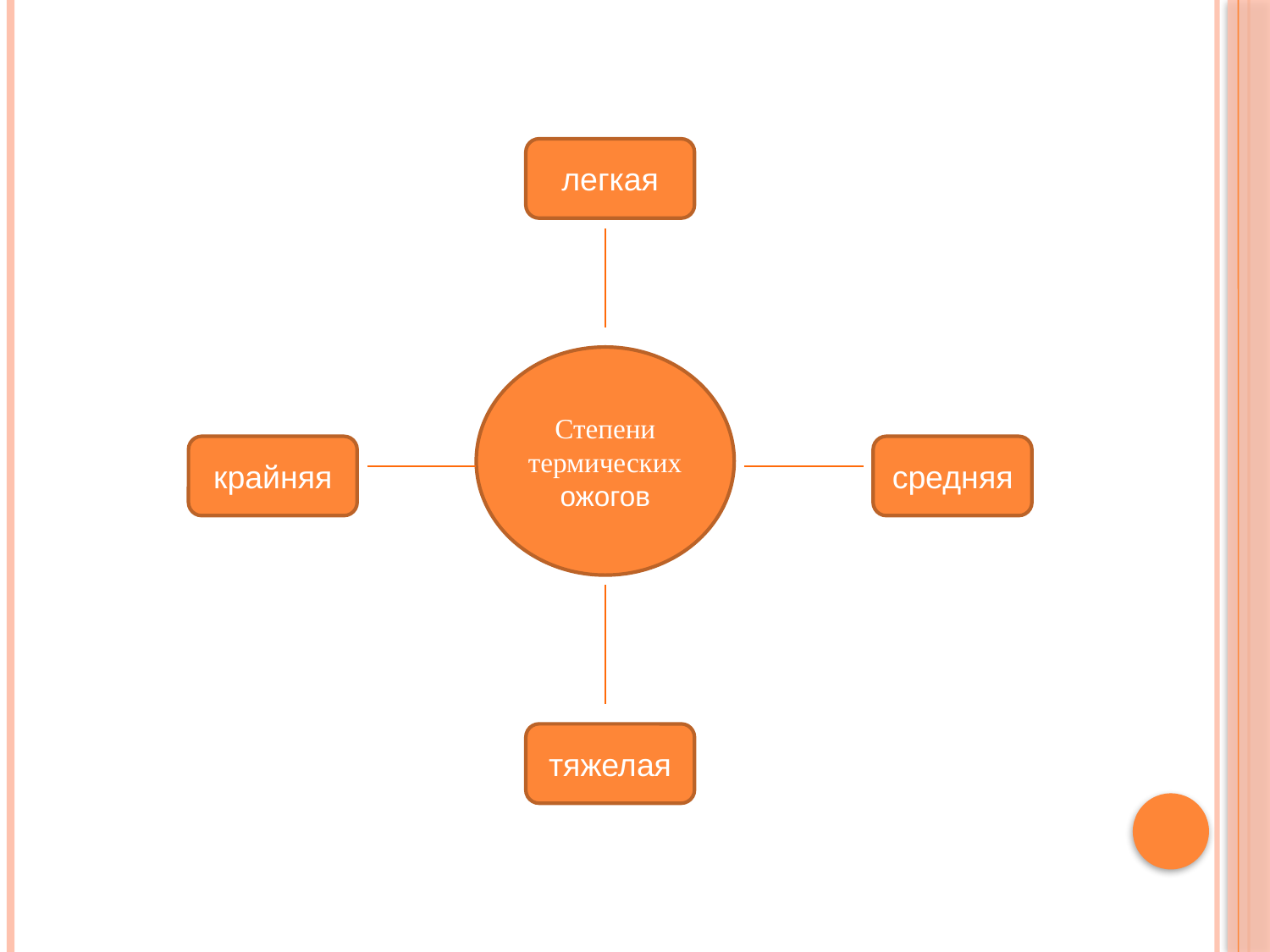

#

легкая
Степени термических ожогов
крайняя
средняя
тяжелая